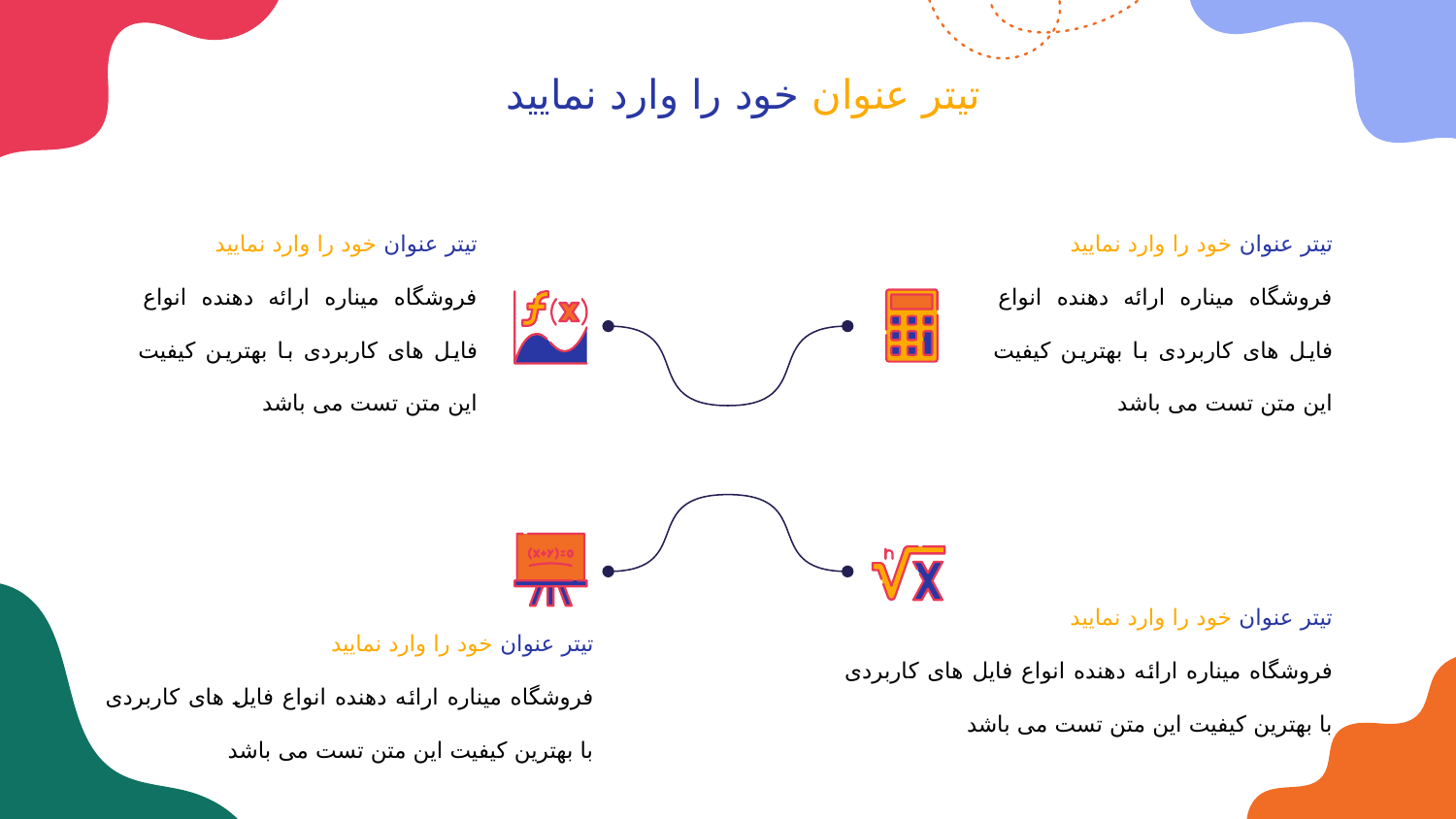

تیتر عنوان خود را وارد نمایید
تیتر عنوان خود را وارد نمایید
فروشگاه میناره ارائه دهنده انواع فایل های کاربردی با بهترین کیفیت این متن تست می باشد
تیتر عنوان خود را وارد نمایید
فروشگاه میناره ارائه دهنده انواع فایل های کاربردی با بهترین کیفیت این متن تست می باشد

تیتر عنوان خود را وارد نمایید
فروشگاه میناره ارائه دهنده انواع فایل های کاربردی با بهترین کیفیت این متن تست می باشد
تیتر عنوان خود را وارد نمایید
فروشگاه میناره ارائه دهنده انواع فایل های کاربردی با بهترین کیفیت این متن تست می باشد